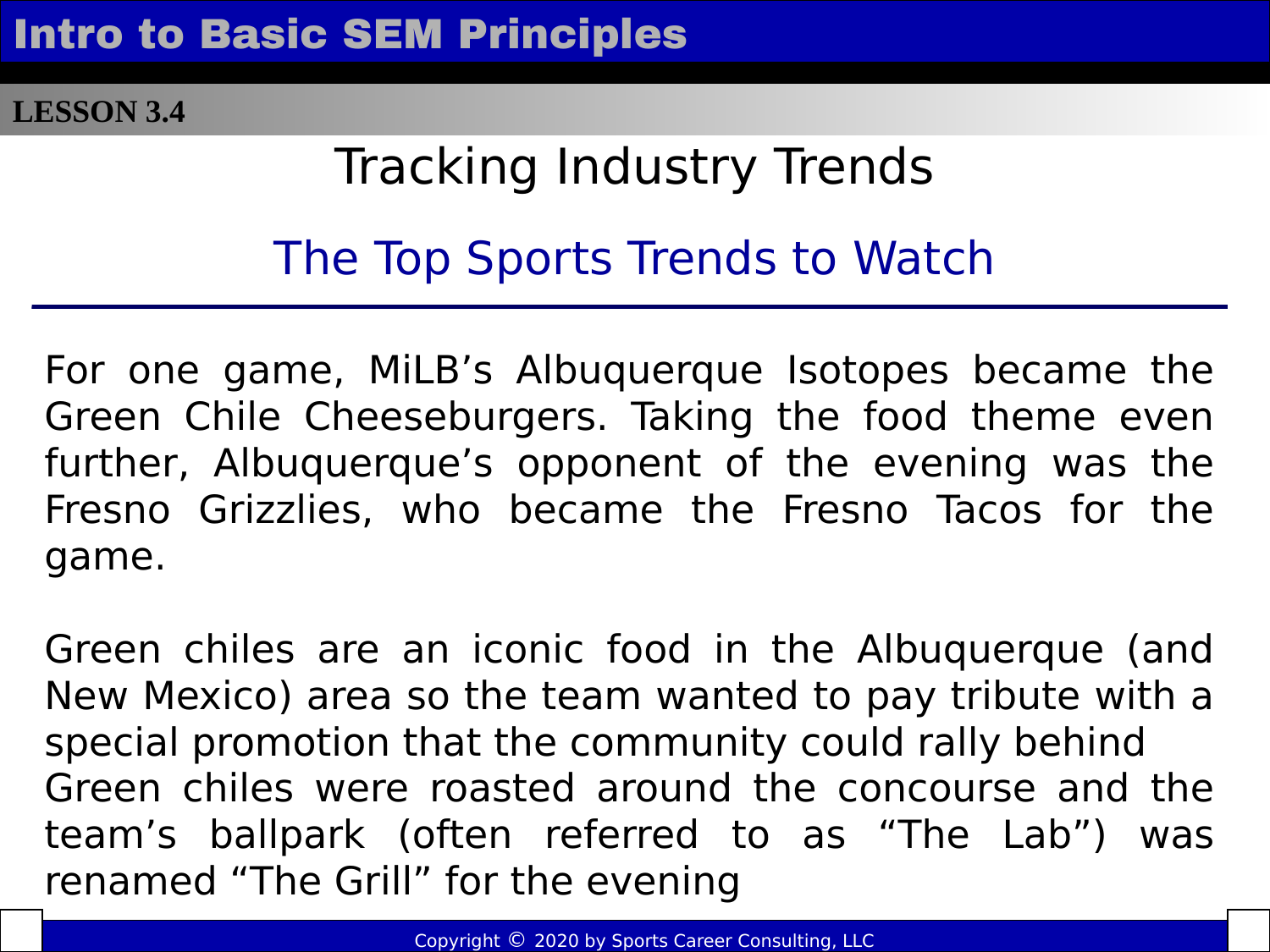

Intro to Basic SEM Principles
LESSON 3.4
Tracking Industry Trends
The Top Sports Trends to Watch

For one game, MiLB’s Albuquerque Isotopes became the Green Chile Cheeseburgers. Taking the food theme even further, Albuquerque’s opponent of the evening was the Fresno Grizzlies, who became the Fresno Tacos for the game.

Green chiles are an iconic food in the Albuquerque (and New Mexico) area so the team wanted to pay tribute with a special promotion that the community could rally behind
Green chiles were roasted around the concourse and the team’s ballpark (often referred to as “The Lab”) was renamed “The Grill” for the evening

Copyright © 2020 by Sports Career Consulting, LLC